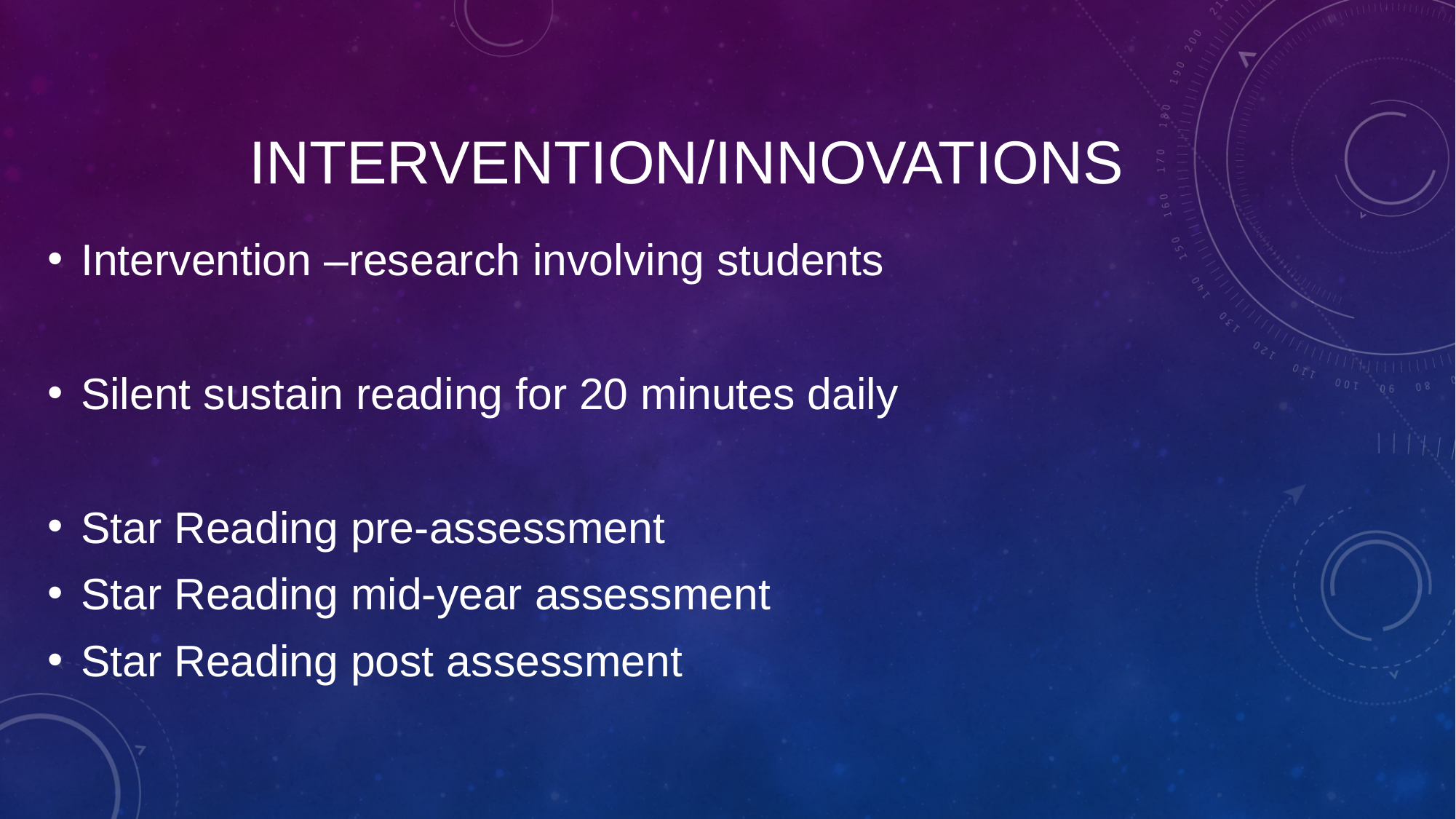

# Intervention/innovations
Intervention –research involving students

Silent sustain reading for 20 minutes daily

Star Reading pre-assessment
Star Reading mid-year assessment
Star Reading post assessment